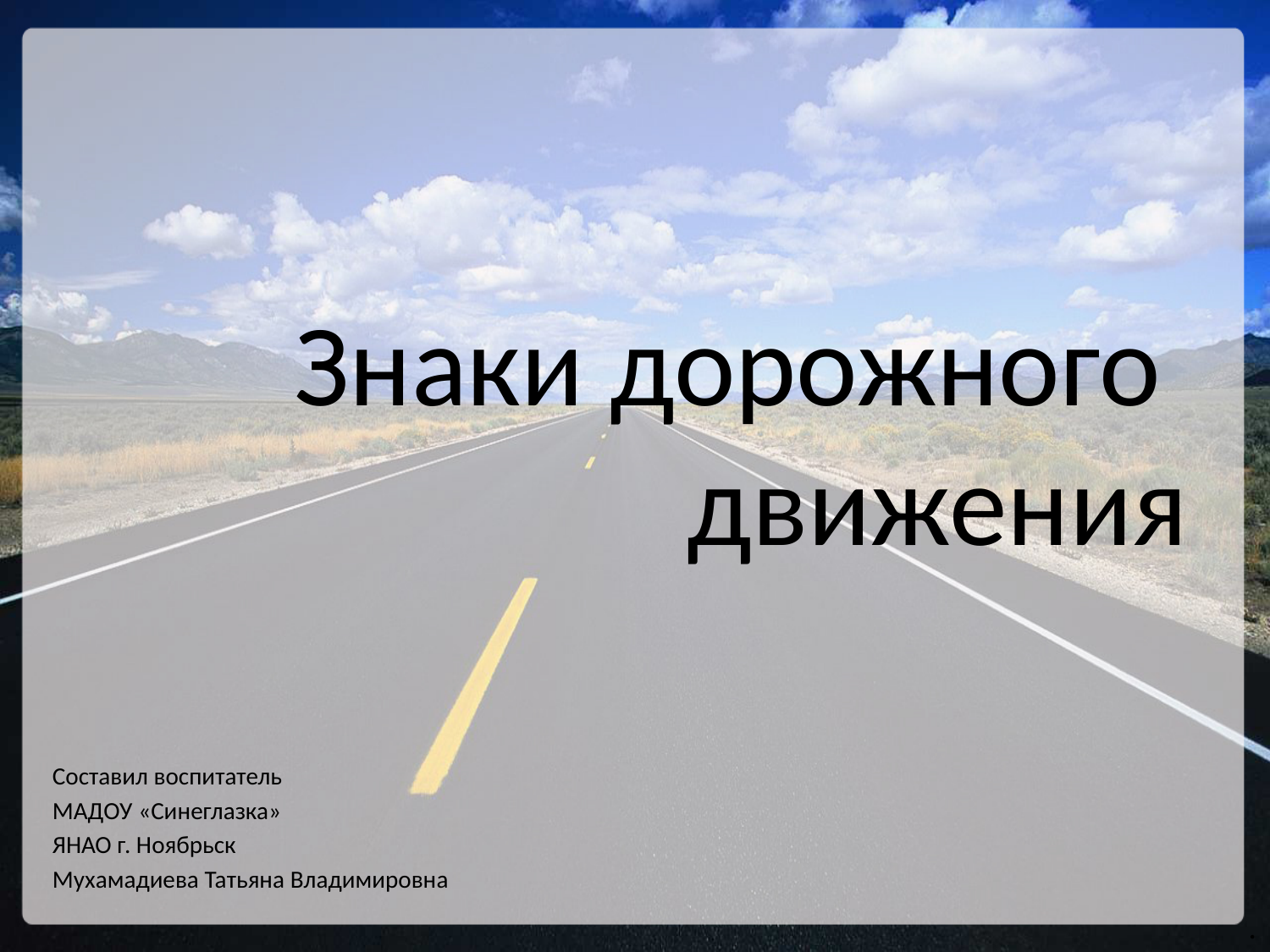

# Знаки дорожного движения
Составил воспитатель
МАДОУ «Синеглазка»
ЯНАО г. Ноябрьск
Мухамадиева Татьяна Владимировна
.
.